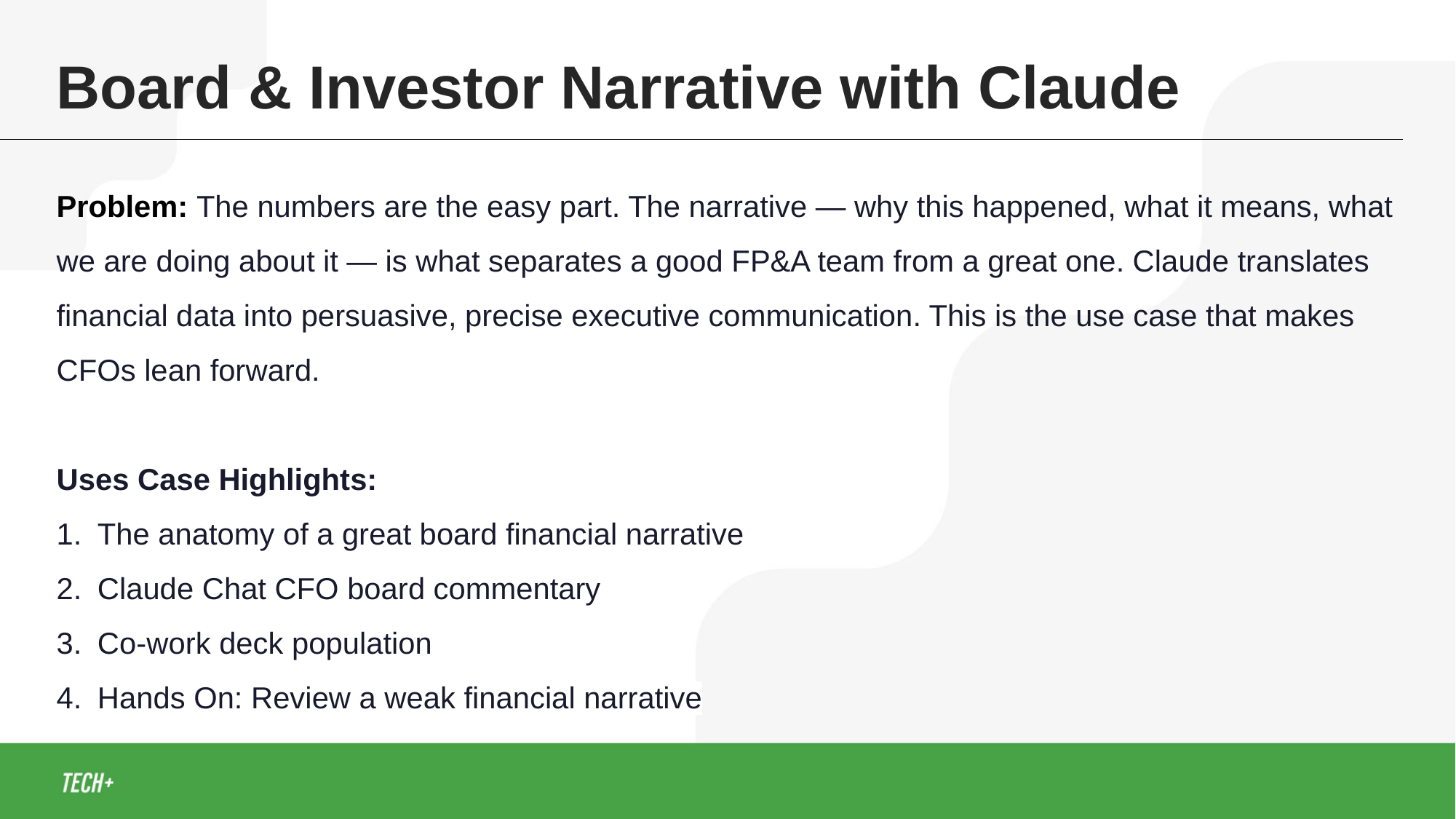

Board & Investor Narrative with Claude
Problem: The numbers are the easy part. The narrative — why this happened, what it means, what we are doing about it — is what separates a good FP&A team from a great one. Claude translates financial data into persuasive, precise executive communication. This is the use case that makes CFOs lean forward.

Uses Case Highlights:
The anatomy of a great board financial narrative
Claude Chat CFO board commentary
Co-work deck population
Hands On: Review a weak financial narrative